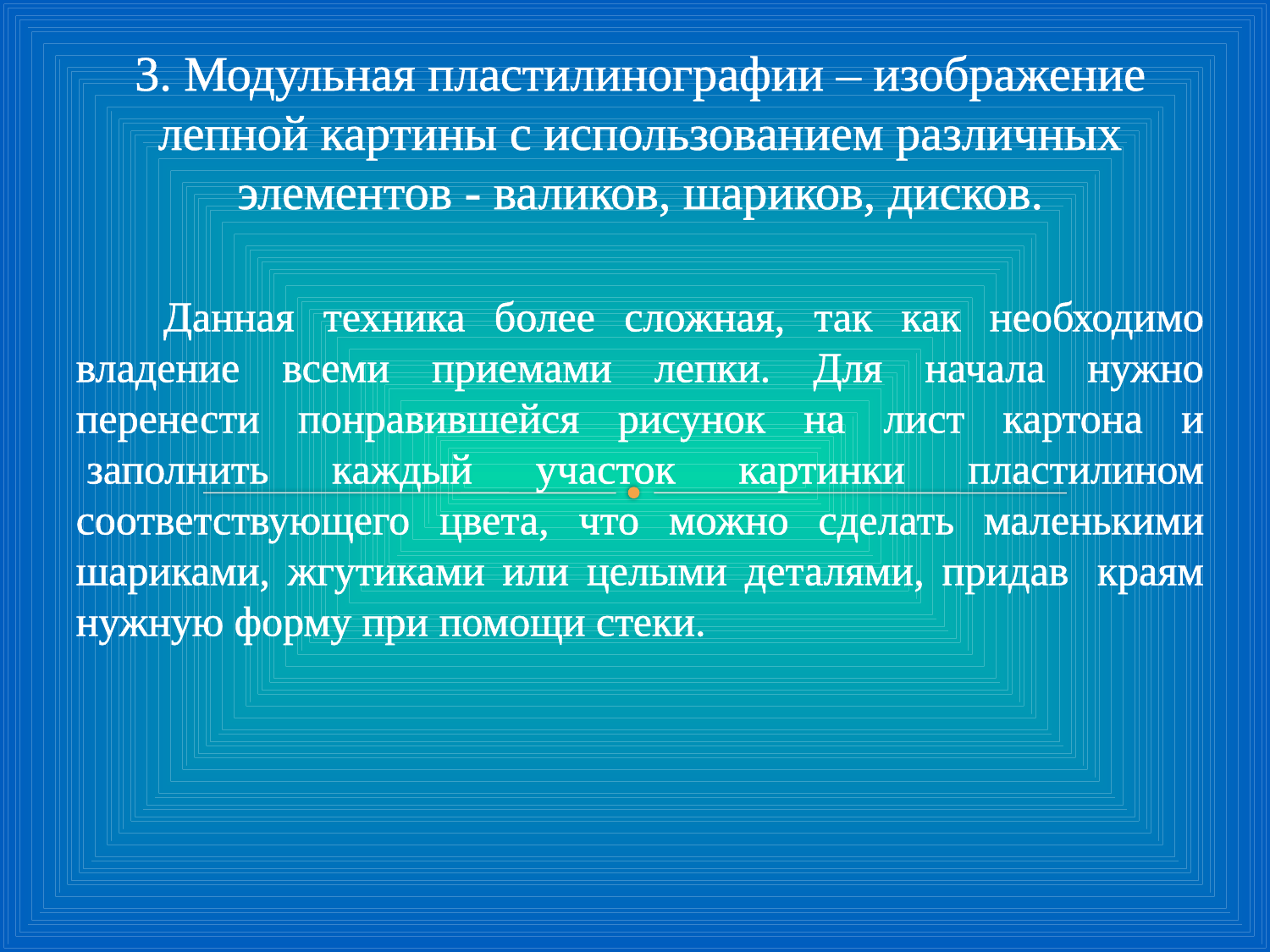

# 3. Модульная пластилинографии – изображение лепной картины с использованием различных элементов - валиков, шариков, дисков.
   Данная техника более сложная, так как необходимо владение всеми приемами лепки. Для начала нужно перенести понравившейся рисунок на лист картона и  заполнить каждый участок картинки пластилином соответствующего цвета, что можно сделать маленькими шариками, жгутиками или целыми деталями, придав  краям нужную форму при помощи стеки.